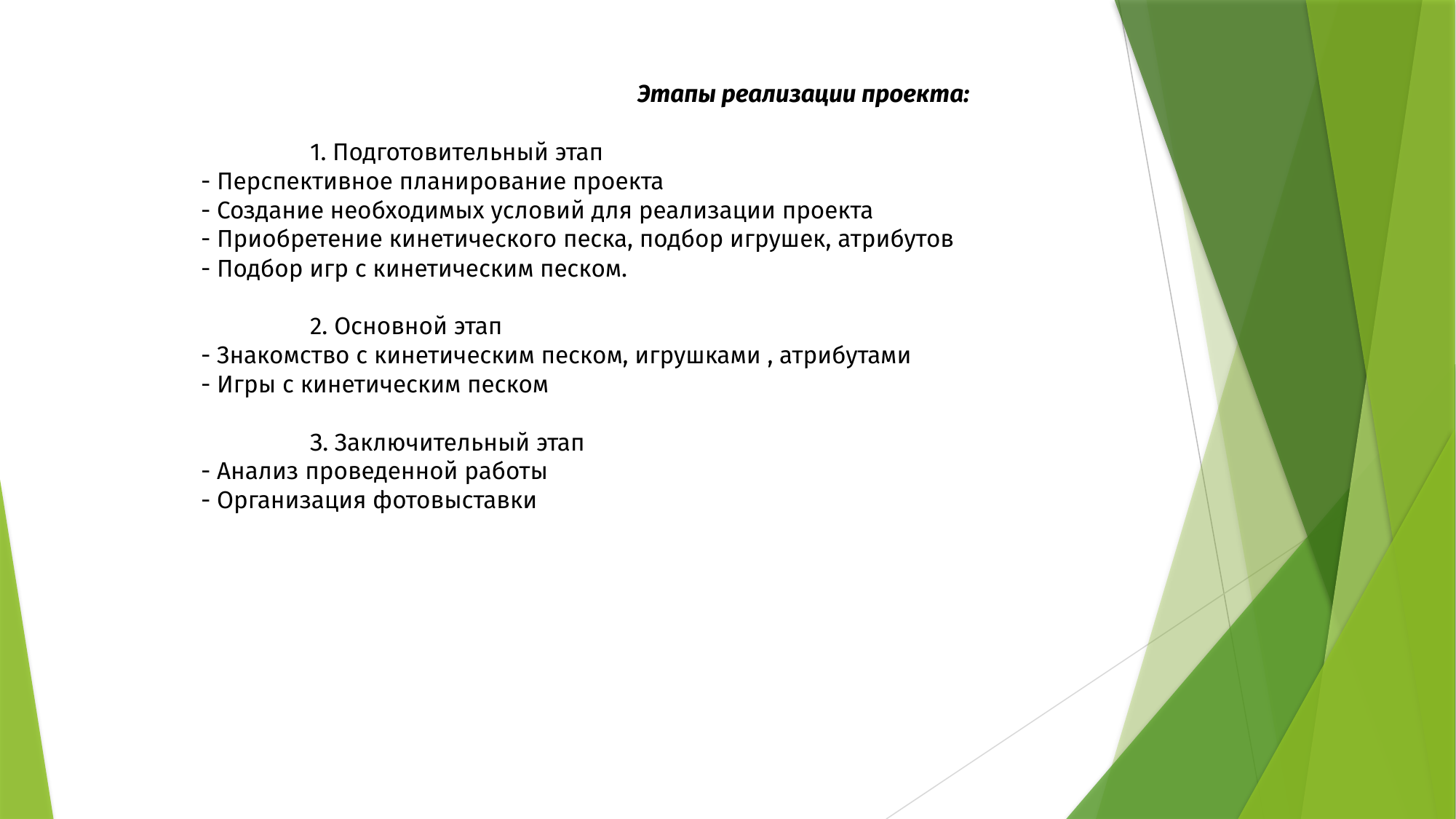

# Этапы реализации проекта: 1. Подготовительный этап - Перспективное планирование проекта - Создание необходимых условий для реализации проекта - Приобретение кинетического песка, подбор игрушек, атрибутов - Подбор игр с кинетическим песком. 2. Основной этап - Знакомство с кинетическим песком, игрушками , атрибутами - Игры с кинетическим песком З. Заключительный этап - Анализ проведенной работы - Организация фотовыставки